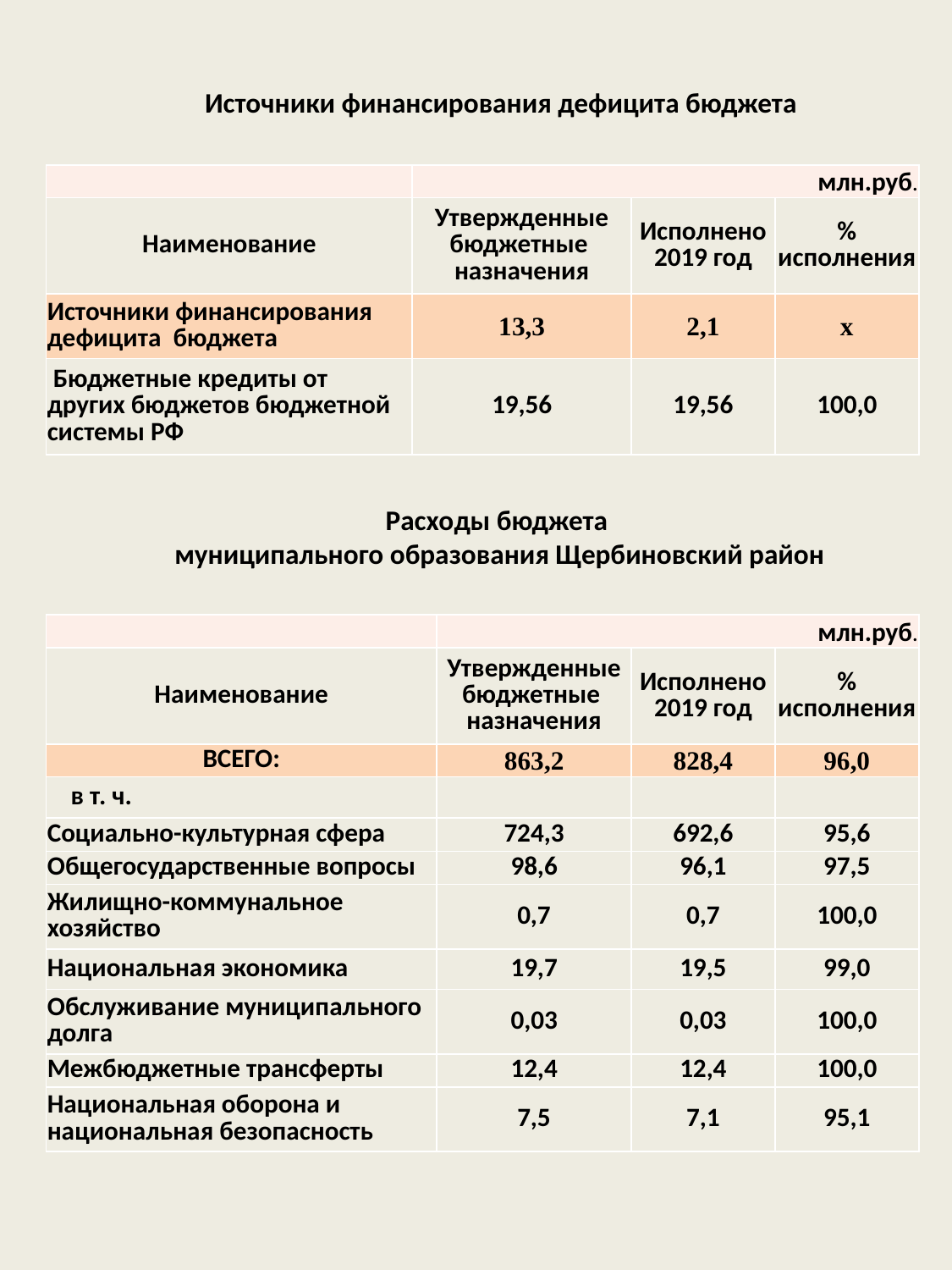

Источники финансирования дефицита бюджета
|  | млн.руб. |  |  |
| --- | --- | --- | --- |
| Наименование | Утвержденные бюджетные назначения | Исполнено 2019 год | % исполнения |
| Источники финансирования дефицита бюджета | 13,3 | 2,1 | х |
| Бюджетные кредиты от других бюджетов бюджетной системы РФ | 19,56 | 19,56 | 100,0 |
Расходы бюджета
муниципального образования Щербиновский район
|  | млн.руб. |  |  |
| --- | --- | --- | --- |
| Наименование | Утвержденные бюджетные назначения | Исполнено 2019 год | % исполнения |
| ВСЕГО: | 863,2 | 828,4 | 96,0 |
| в т. ч. |  |  |  |
| Социально-культурная сфера | 724,3 | 692,6 | 95,6 |
| Общегосударственные вопросы | 98,6 | 96,1 | 97,5 |
| Жилищно-коммунальное хозяйство | 0,7 | 0,7 | 100,0 |
| Национальная экономика | 19,7 | 19,5 | 99,0 |
| Обслуживание муниципального долга | 0,03 | 0,03 | 100,0 |
| Межбюджетные трансферты | 12,4 | 12,4 | 100,0 |
| Национальная оборона и национальная безопасность | 7,5 | 7,1 | 95,1 |